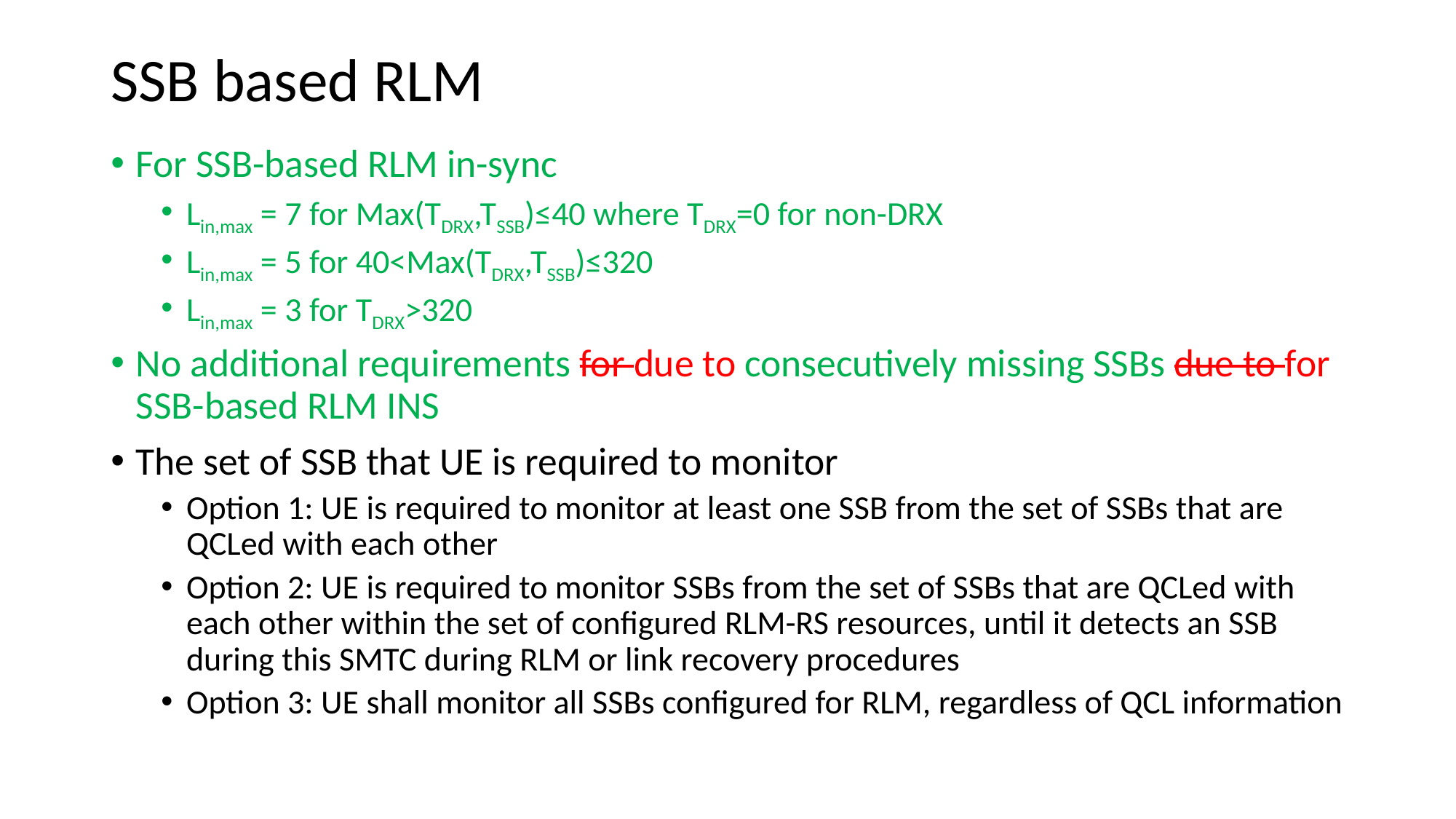

# SSB based RLM
For SSB-based RLM in-sync
Lin,max = 7 for Max(TDRX,TSSB)≤40 where TDRX=0 for non-DRX
Lin,max = 5 for 40<Max(TDRX,TSSB)≤320
Lin,max = 3 for TDRX>320
No additional requirements for due to consecutively missing SSBs due to for SSB-based RLM INS
The set of SSB that UE is required to monitor
Option 1: UE is required to monitor at least one SSB from the set of SSBs that are QCLed with each other
Option 2: UE is required to monitor SSBs from the set of SSBs that are QCLed with each other within the set of configured RLM-RS resources, until it detects an SSB during this SMTC during RLM or link recovery procedures
Option 3: UE shall monitor all SSBs configured for RLM, regardless of QCL information